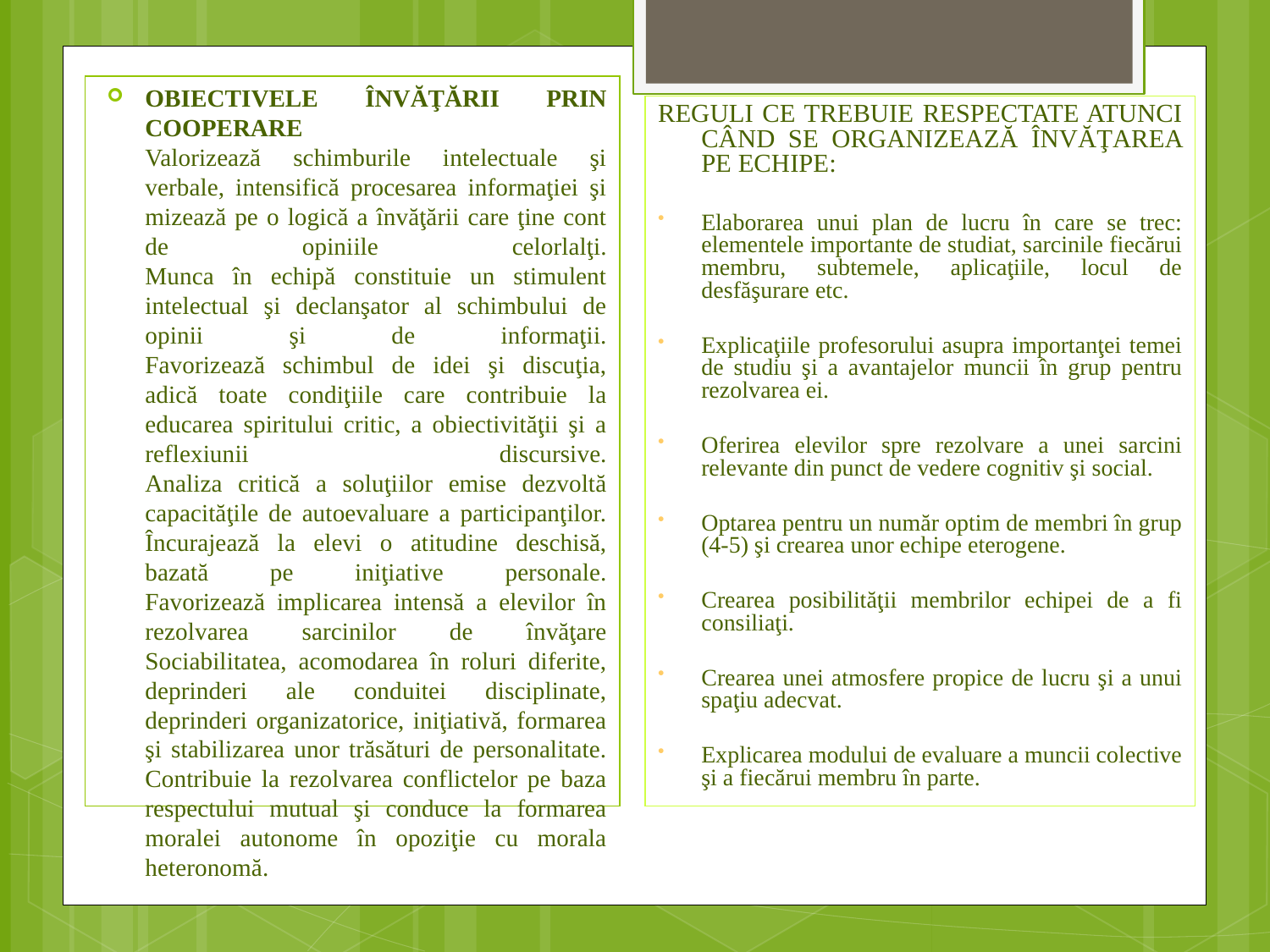

#
OBIECTIVELE ÎNVĂŢĂRII PRIN COOPERARE
Valorizează schimburile intelectuale şi verbale, intensifică procesarea informaţiei şi mizează pe o logică a învăţării care ţine cont de opiniile celorlalţi.
Munca în echipă constituie un stimulent intelectual şi declanşator al schimbului de opinii şi de informaţii.
Favorizează schimbul de idei şi discuţia, adică toate condiţiile care contribuie la educarea spiritului critic, a obiectivităţii şi a reflexiunii discursive.
Analiza critică a soluţiilor emise dezvoltă capacităţile de autoevaluare a participanţilor.
Încurajează la elevi o atitudine deschisă, bazată pe iniţiative personale.
Favorizează implicarea intensă a elevilor în rezolvarea sarcinilor de învăţare
Sociabilitatea, acomodarea în roluri diferite, deprinderi ale conduitei disciplinate, deprinderi organizatorice, iniţiativă, formarea şi stabilizarea unor trăsături de personalitate.
Contribuie la rezolvarea conflictelor pe baza respectului mutual şi conduce la formarea moralei autonome în opoziţie cu morala heteronomă.
REGULI CE TREBUIE RESPECTATE ATUNCI CÂND SE ORGANIZEAZĂ ÎNVĂŢAREA PE ECHIPE:

Elaborarea unui plan de lucru în care se trec: elementele importante de studiat, sarcinile fiecărui membru, subtemele, aplicaţiile, locul de desfăşurare etc.

Explicaţiile profesorului asupra importanţei temei de studiu şi a avantajelor muncii în grup pentru rezolvarea ei.

Oferirea elevilor spre rezolvare a unei sarcini relevante din punct de vedere cognitiv şi social.

Optarea pentru un număr optim de membri în grup (4-5) şi crearea unor echipe eterogene.

Crearea posibilităţii membrilor echipei de a fi consiliaţi.

Crearea unei atmosfere propice de lucru şi a unui spaţiu adecvat.

Explicarea modului de evaluare a muncii colective şi a fiecărui membru în parte.